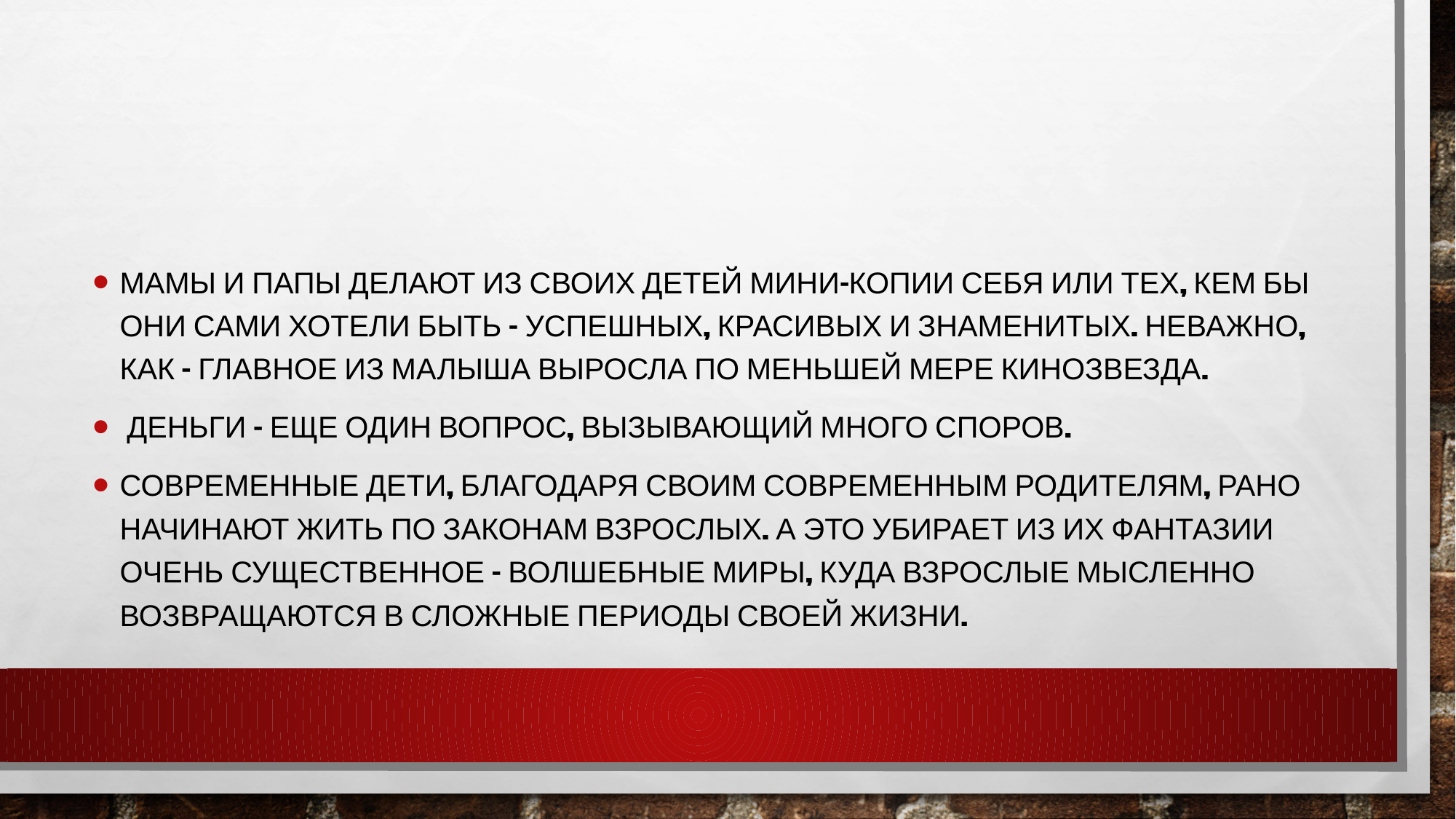

#
Мамы и папы делают из своих детей мини-копии себя или тех, кем бы они сами хотели быть – успешных, красивых и знаменитых. Неважно, как – главное из малыша выросла по меньшей мере кинозвезда.
 Деньги – еще один вопрос, вызывающий много споров.
Современные дети, благодаря своим современным родителям, рано начинают жить по законам взрослых. А это убирает из их фантазии очень существенное – волшебные миры, куда взрослые мысленно возвращаются в сложные периоды своей жизни.